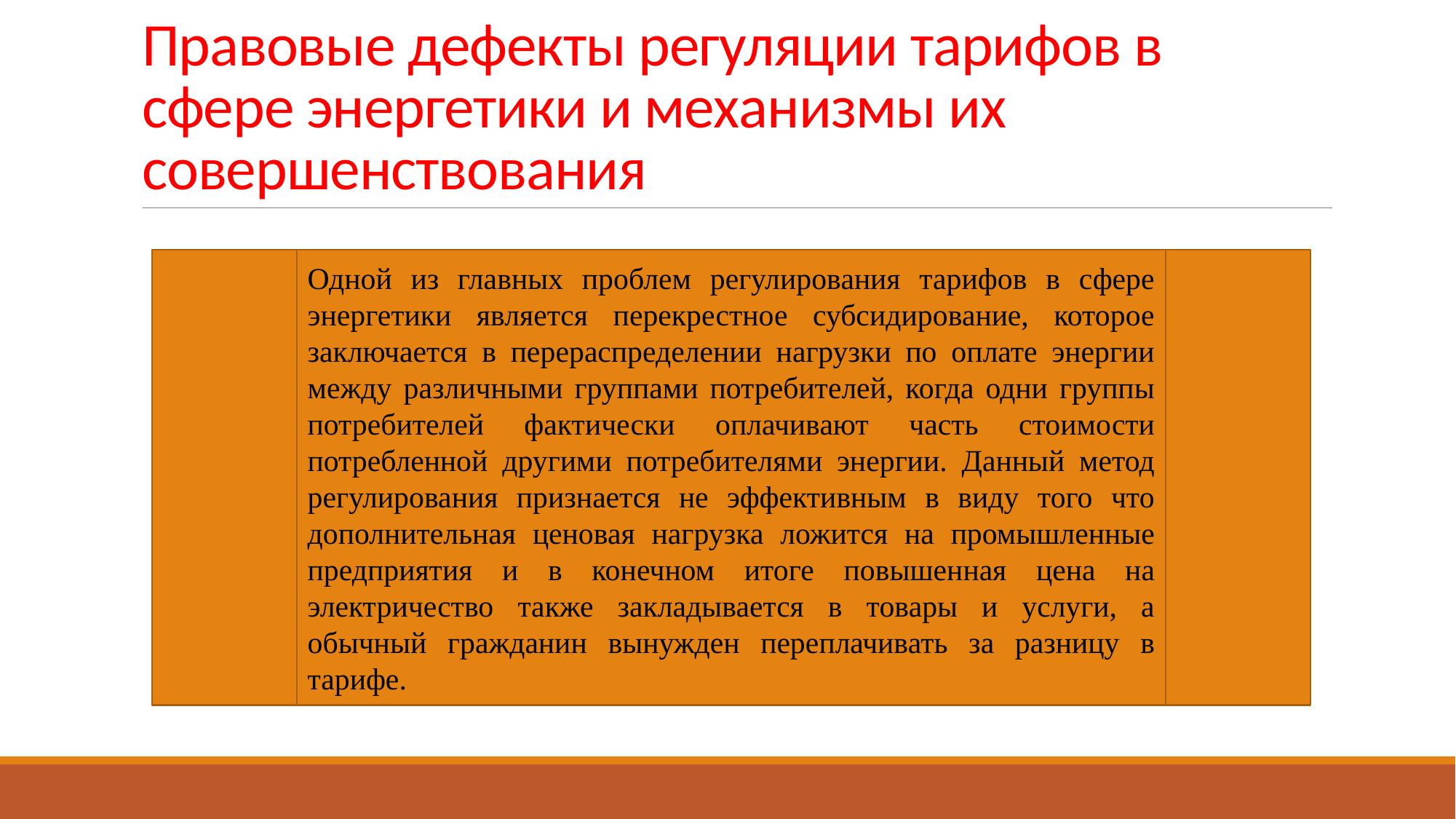

# Правовые дефекты регуляции тарифов в сфере энергетики и механизмы их совершенствования
Одной из главных проблем регулирования тарифов в сфере энергетики является перекрестное субсидирование, которое заключается в перераспределении нагрузки по оплате энергии между различными группами потребителей, когда одни группы потребителей фактически оплачивают часть стоимости потребленной другими потребителями энергии. Данный метод регулирования признается не эффективным в виду того что дополнительная ценовая нагрузка ложится на промышленные предприятия и в конечном итоге повышенная цена на электричество также закладывается в товары и услуги, а обычный гражданин вынужден переплачивать за разницу в тарифе.